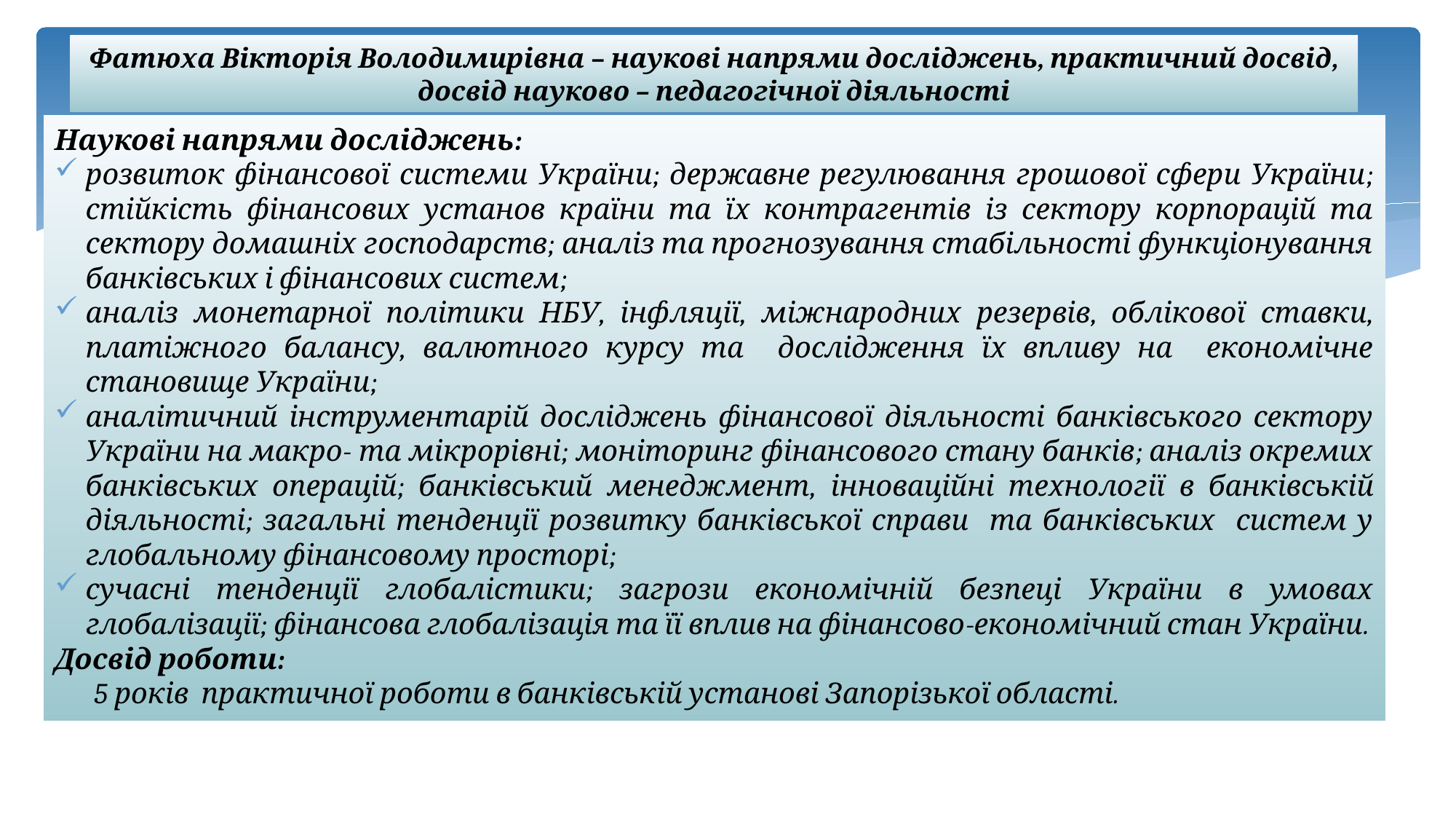

# Фатюха Вікторія Володимирівна – наукові напрями досліджень, практичний досвід, досвід науково – педагогічної діяльності
Наукові напрями досліджень:
розвиток фінансової системи України; державне регулювання грошової сфери України; стійкість фінансових установ країни та їх контрагентів із сектору корпорацій та сектору домашніх господарств; аналіз та прогнозування стабільності функціонування банківських і фінансових систем;
аналіз монетарної політики НБУ, інфляції, міжнародних резервів, облікової ставки, платіжного балансу, валютного курсу та  дослідження їх впливу на  економічне становище України;
аналітичний інструментарій досліджень фінансової діяльності банківського сектору України на макро- та мікрорівні; моніторинг фінансового стану банків; аналіз окремих банківських операцій; банківський менеджмент, інноваційні технології в банківській діяльності; загальні тенденції розвитку банківської справи  та банківських  систем у глобальному фінансовому просторі;
сучасні тенденції глобалістики; загрози економічній безпеці України в умовах глобалізації; фінансова глобалізація та її вплив на фінансово-економічний стан України.
Досвід роботи:
      5 років  практичної роботи в банківській установі Запорізької області.